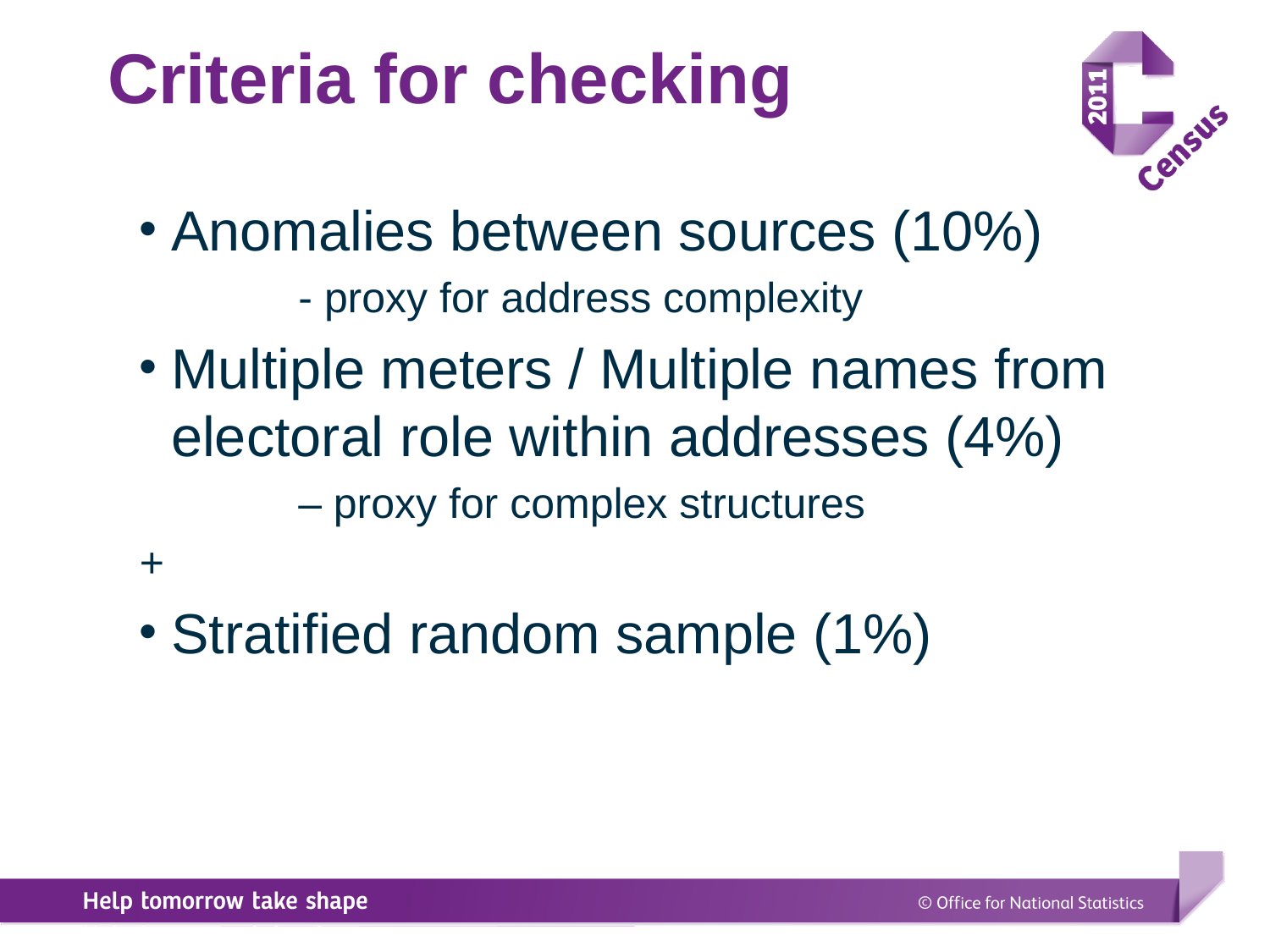

Criteria for checking

Anomalies between sources (10%)
		- proxy for address complexity
Multiple meters / Multiple names from electoral role within addresses (4%)
		– proxy for complex structures
+
Stratified random sample (1%)